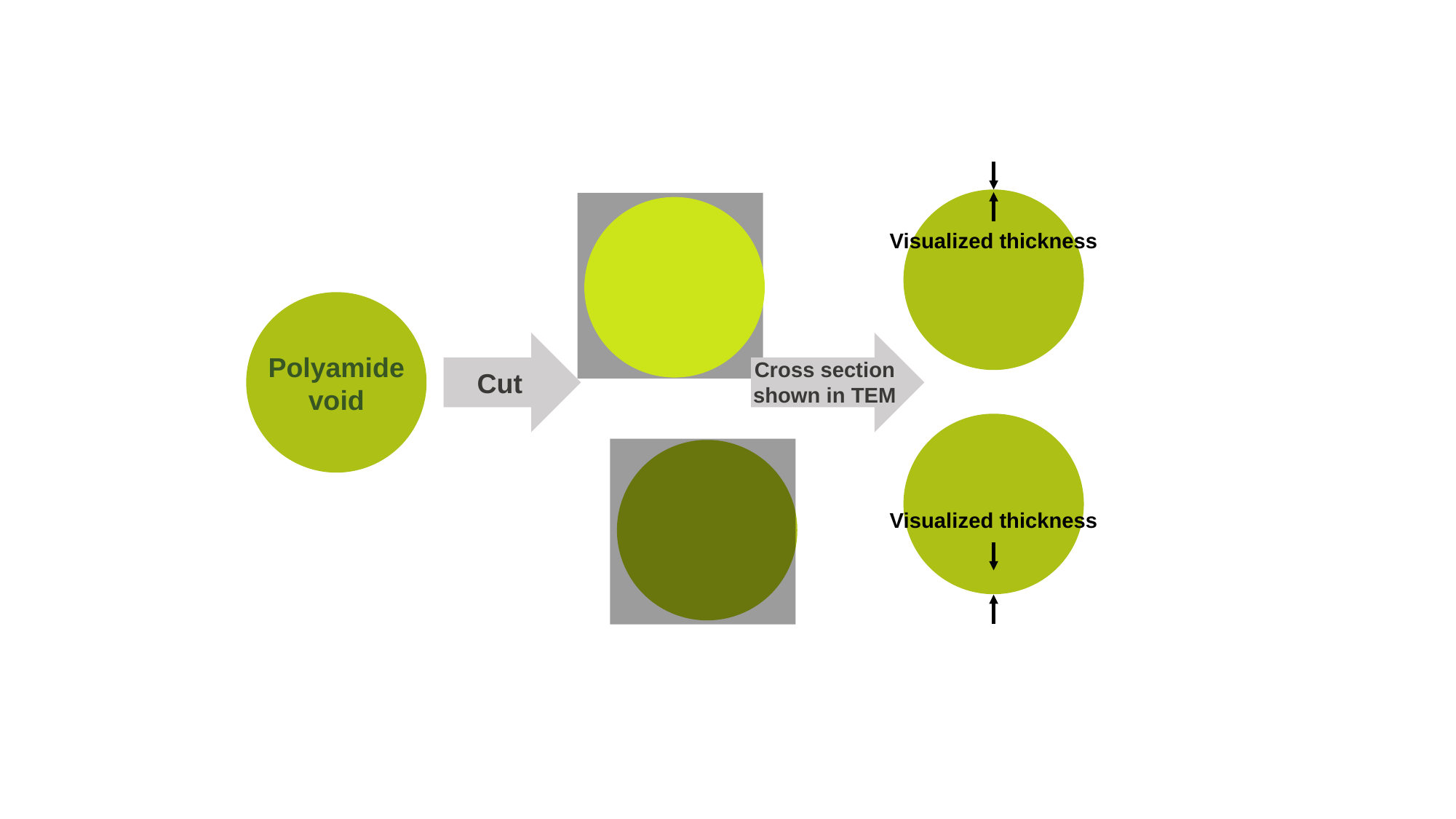

Visualized thickness

Polyamide
void
Cut

Cross section
shown in TEM

Visualized thickness